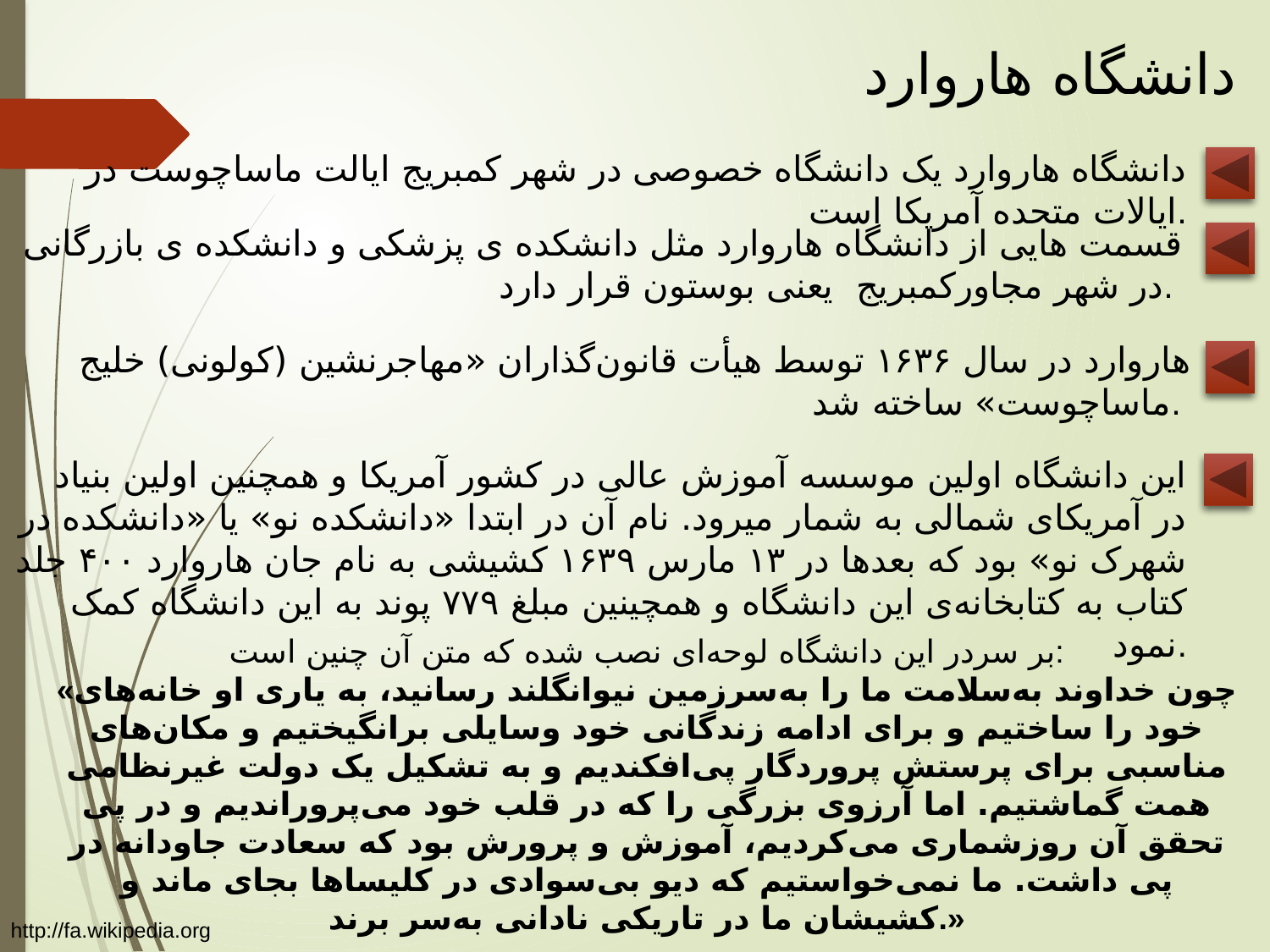

دانشگاه هاروارد
دانشگاه هاروارد یک دانشگاه خصوصی در شهر کمبریج ایالت ماساچوست در ایالات متحده آمریکا است.

قسمت هایی از دانشگاه هاروارد مثل دانشکده ی پزشکی و دانشکده ی بازرگانی در شهر مجاورکمبریج  یعنی بوستون قرار دارد.

هاروارد در سال ۱۶۳۶ توسط هیأت قانون‌گذاران «مهاجرنشین (کولونی) خلیج ماساچوست» ساخته شد.

این دانشگاه اولین موسسه آموزش عالی در کشور آمریکا و همچنین اولین بنیاد در آمریکای شمالی به شمار میرود. نام آن در ابتدا «دانشکده نو» یا «دانشکده در شهرک نو» بود که بعدها در ۱۳ مارس ۱۶۳۹ کشیشی به نام جان هاروارد ۴۰۰ جلد کتاب به کتابخانه‌ی این دانشگاه و همچینین مبلغ ۷۷۹ پوند به این دانشگاه کمک نمود.

بر سردر این دانشگاه لوحه‌ای نصب شده که متن آن چنین است:
«چون خداوند به‌سلامت ما را به‌سرزمین نیوانگلند رسانید، به یاری او خانه‌های خود را ساختیم و برای ادامه زندگانی خود وسایلی برانگیختیم و مکان‌های مناسبی برای پرستش پروردگار پی‌افکندیم و به تشکیل یک دولت غیرنظامی همت گماشتیم. اما آرزوی بزرگی را که در قلب خود می‌پروراندیم و در پی تحقق آن روزشماری می‌کردیم، آموزش و پرورش بود که سعادت جاودانه در پی داشت. ما نمی‌خواستیم که دیو بی‌سوادی در کلیساها بجای ماند و کشیشان ما در تاریکی نادانی به‌سر برند.»
http://fa.wikipedia.org